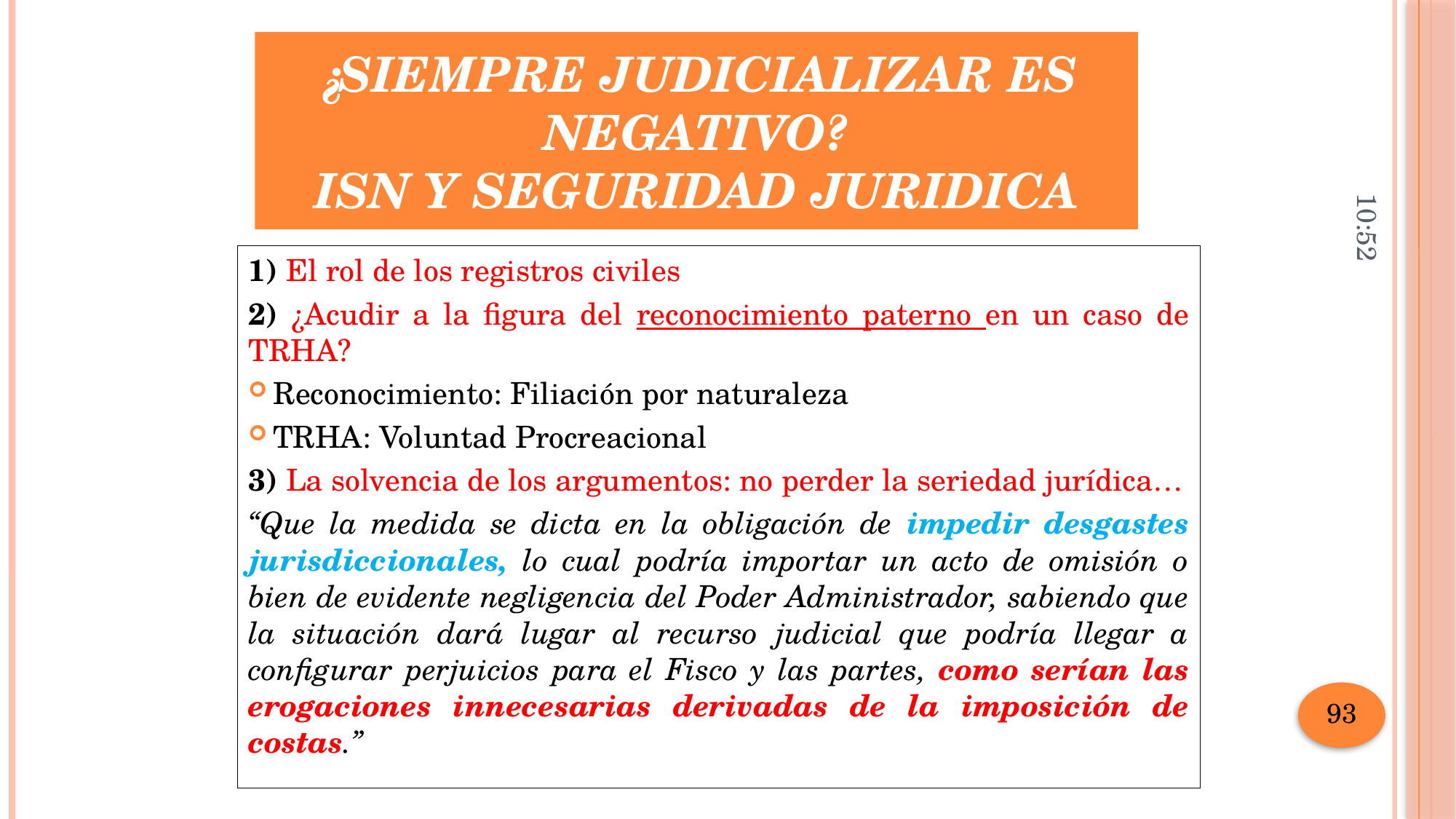

# ¿SIEMPRE JUDICIALIZAR ES NEGATIVO? ISN Y SEGURIDAD JURIDICA
10:52
1) El rol de los registros civiles
2) ¿Acudir a la figura del reconocimiento paterno en un caso de TRHA?
Reconocimiento: Filiación por naturaleza
TRHA: Voluntad Procreacional
3) La solvencia de los argumentos: no perder la seriedad jurídica…
“Que la medida se dicta en la obligación de impedir desgastes jurisdiccionales, lo cual podría importar un acto de omisión o bien de evidente negligencia del Poder Administrador, sabiendo que la situación dará lugar al recurso judicial que podría llegar a configurar perjuicios para el Fisco y las partes, como serían las erogaciones innecesarias derivadas de la imposición de costas.”
93